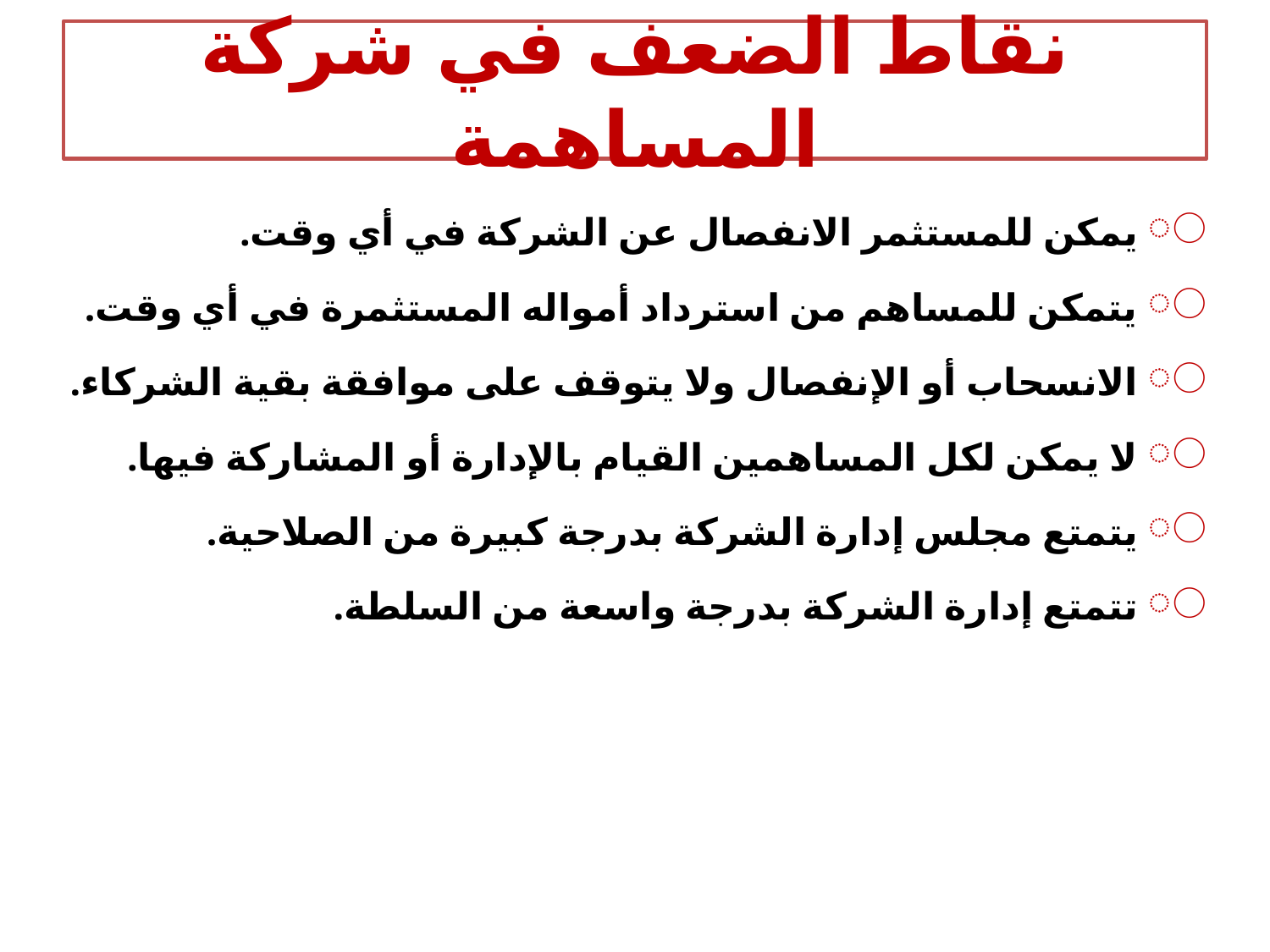

# نقاط الضعف في شركة المساهمة
 يمكن للمستثمر الانفصال عن الشركة في أي وقت.
 يتمكن للمساهم من استرداد أمواله المستثمرة في أي وقت.
 الانسحاب أو الإنفصال ولا يتوقف على موافقة بقية الشركاء.
 لا يمكن لكل المساهمين القيام بالإدارة أو المشاركة فيها.
 يتمتع مجلس إدارة الشركة بدرجة كبيرة من الصلاحية.
 تتمتع إدارة الشركة بدرجة واسعة من السلطة.